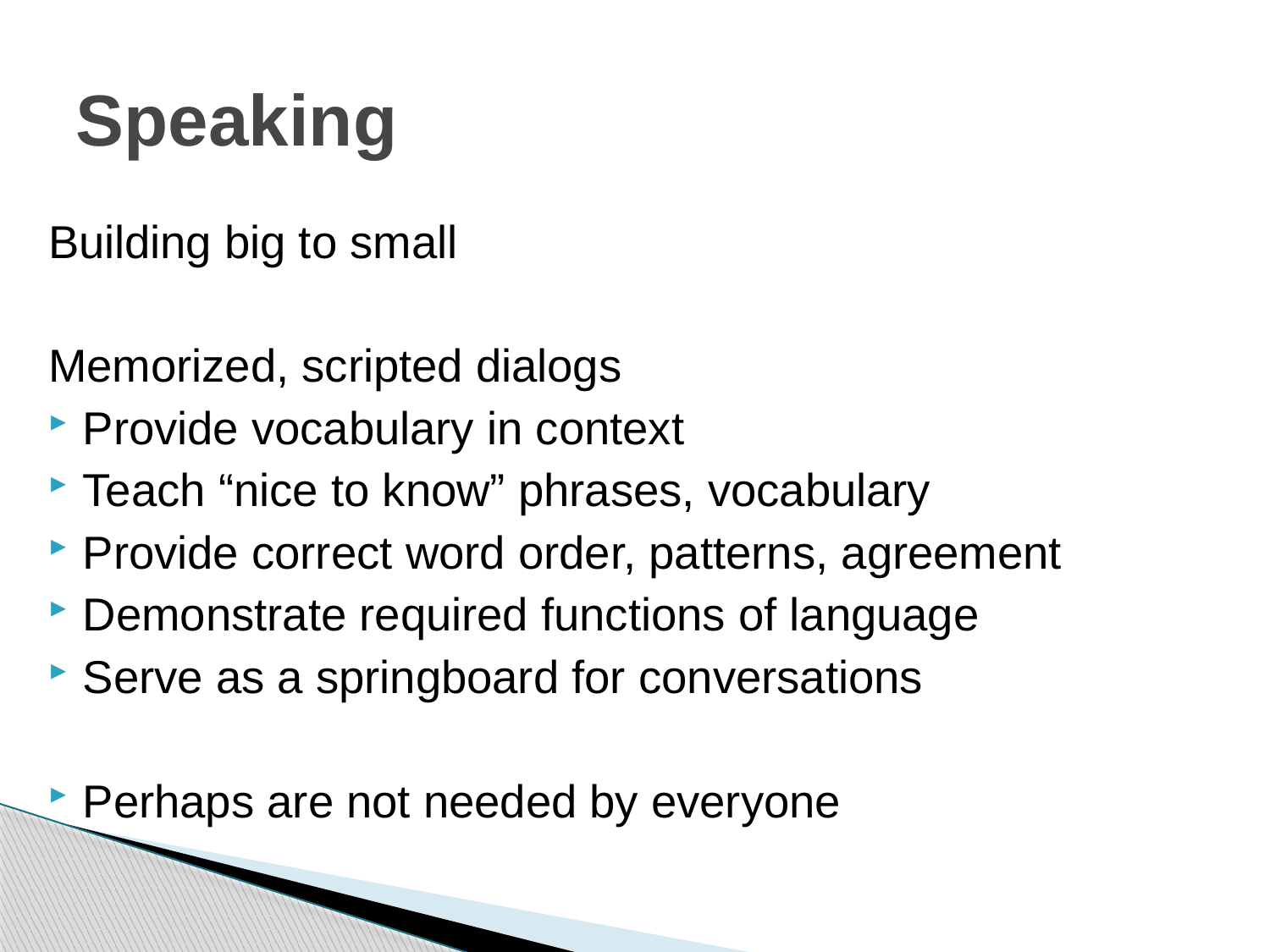

# Speaking
Building big to small

Memorized, scripted dialogs
Provide vocabulary in context
Teach “nice to know” phrases, vocabulary
Provide correct word order, patterns, agreement
Demonstrate required functions of language
Serve as a springboard for conversations

Perhaps are not needed by everyone